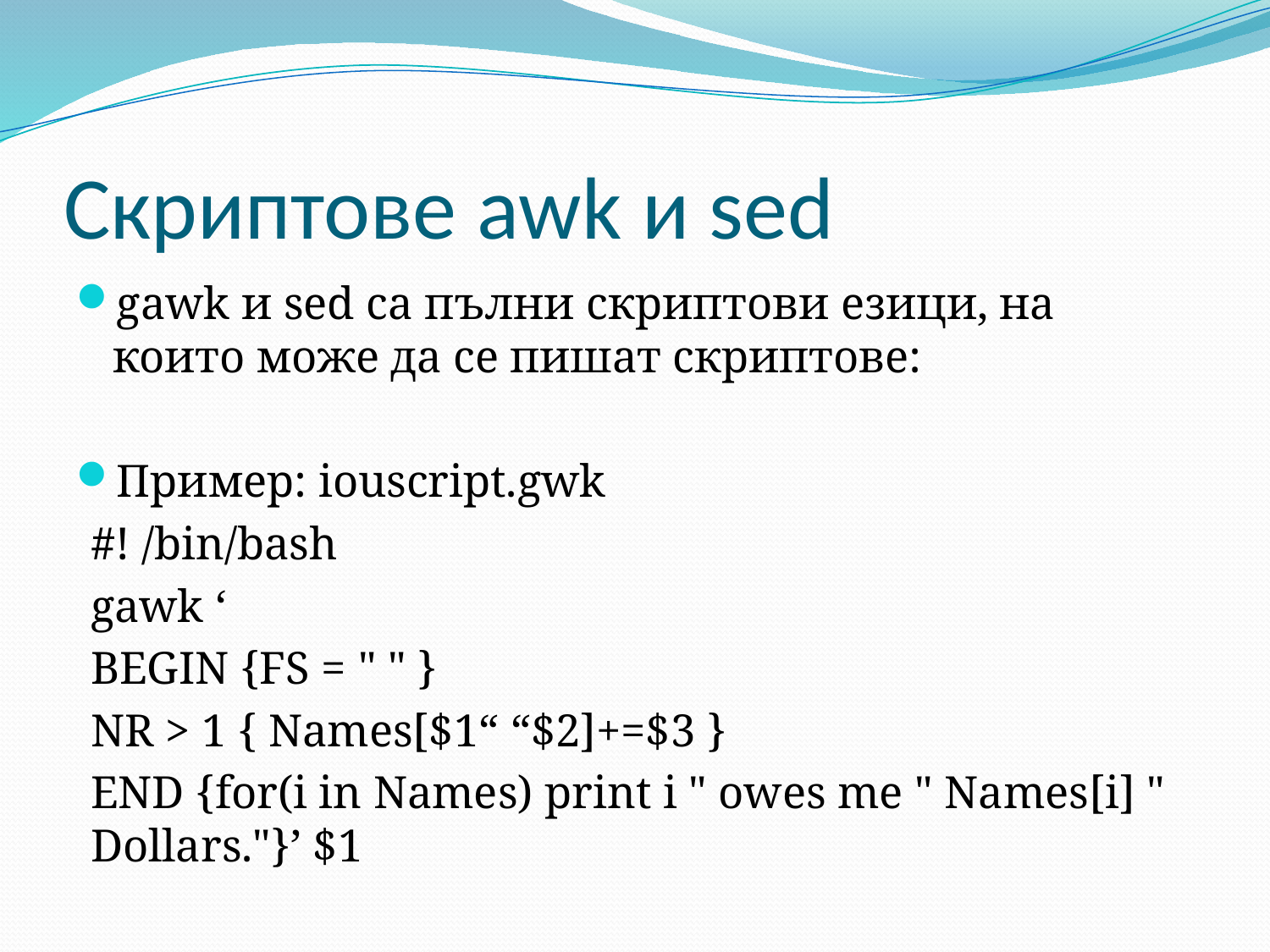

# Скриптове awk и sed
gawk и sed са пълни скриптови езици, на които може да се пишат скриптове:

Пример: iouscript.gwk
#! /bin/bash
gawk ‘
BEGIN {FS = " " }
NR > 1 { Names[$1“ “$2]+=$3 }
END {for(i in Names) print i " owes me " Names[i] " Dollars."}’ $1